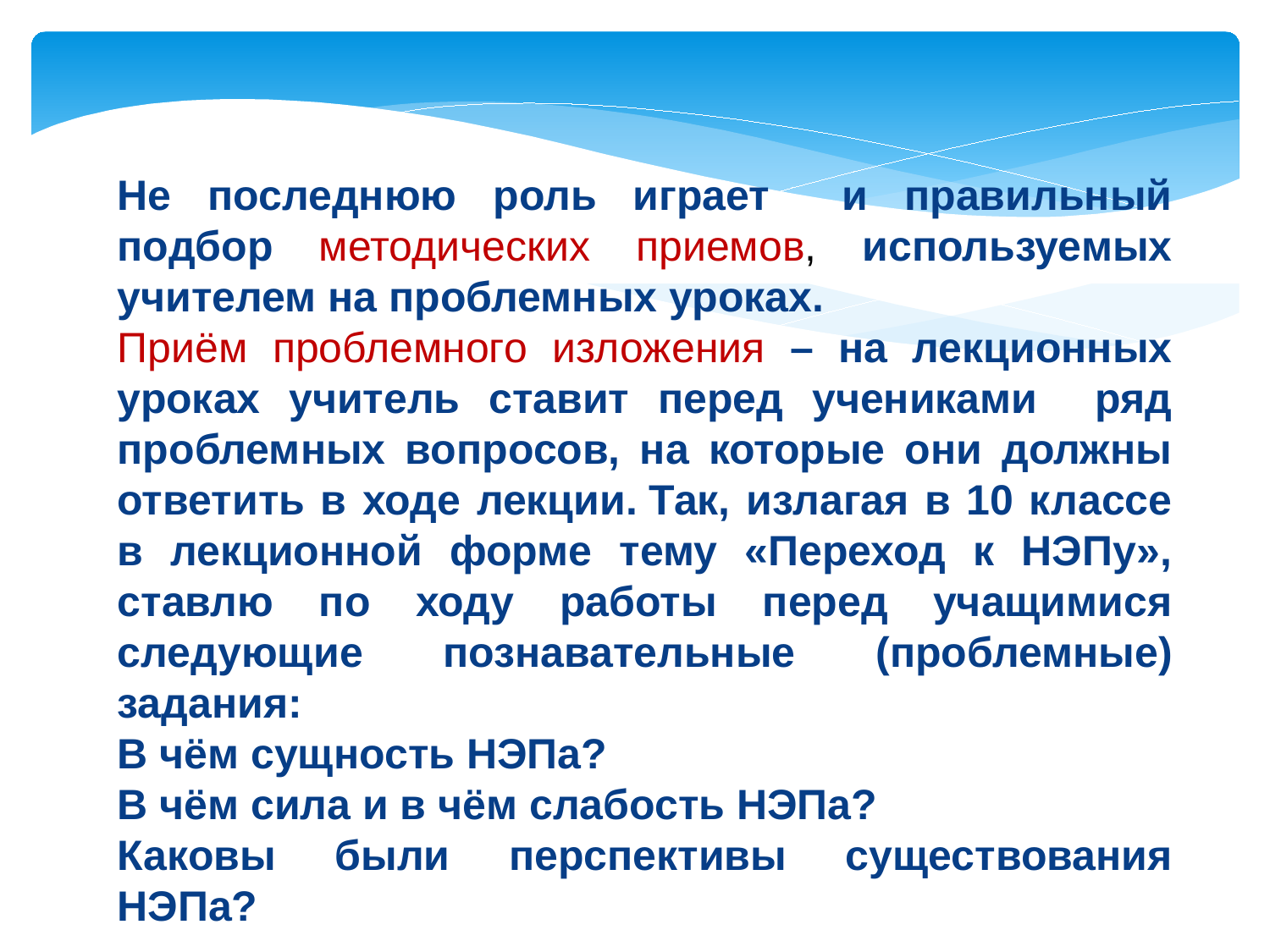

Не последнюю роль играет  и правильный подбор методических приемов, используемых учителем на проблемных уроках.
Приём проблемного изложения – на лекционных уроках учитель ставит перед учениками  ряд проблемных вопросов, на которые они должны ответить в ходе лекции. Так, излагая в 10 классе в лекционной форме тему «Переход к НЭПу», ставлю по ходу работы перед учащимися следующие познавательные (проблемные) задания:
В чём сущность НЭПа?
В чём сила и в чём слабость НЭПа?
Каковы были перспективы существования НЭПа?